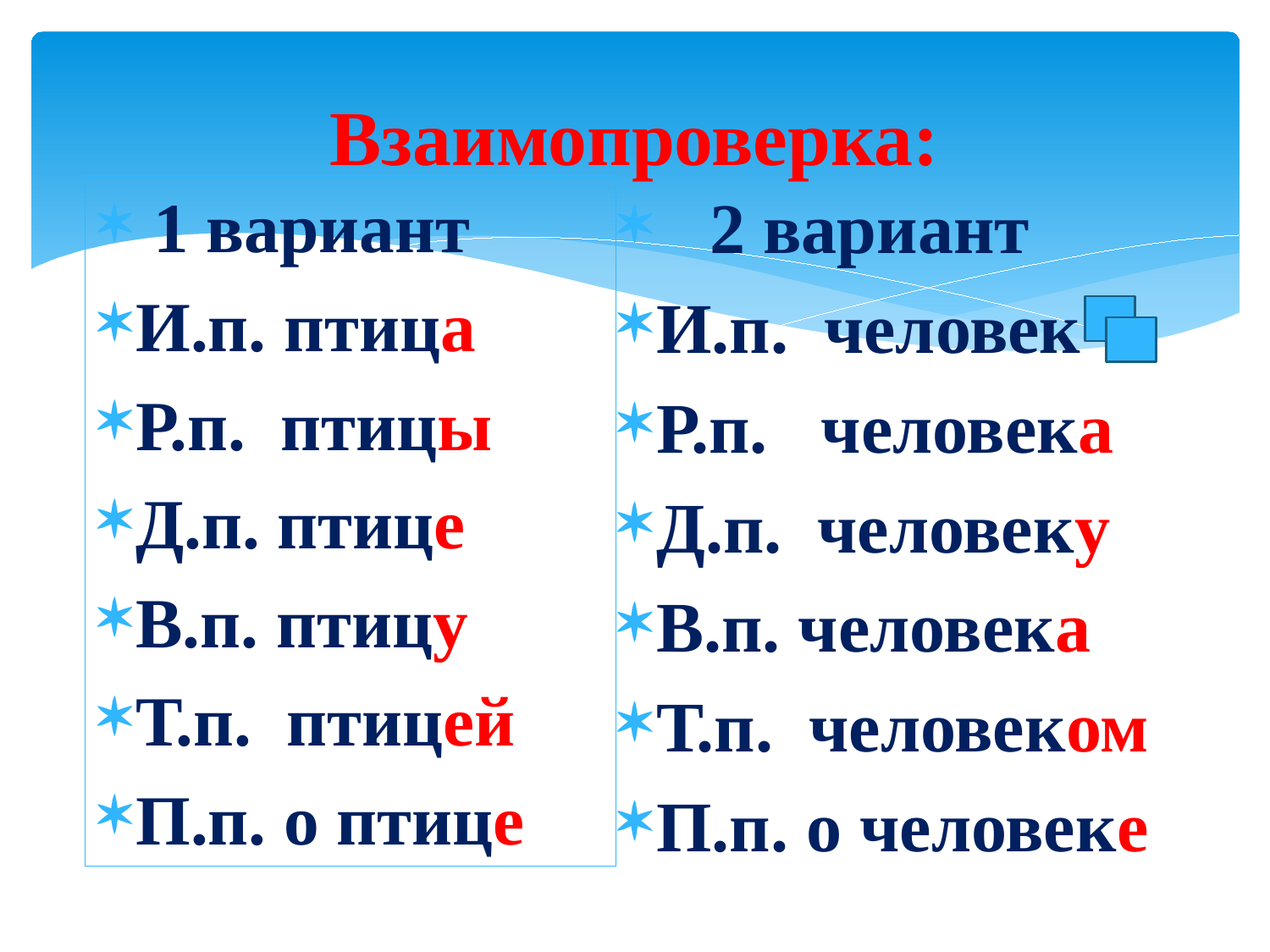

# Взаимопроверка:
 1 вариант
И.п. птица
Р.п.  птицы
Д.п. птице
В.п. птицу
Т.п.  птицей
П.п. о птице
   2 вариант
И.п.  человек
Р.п.   человека
Д.п.  человеку
В.п. человека
Т.п.  человеком
П.п. о человеке